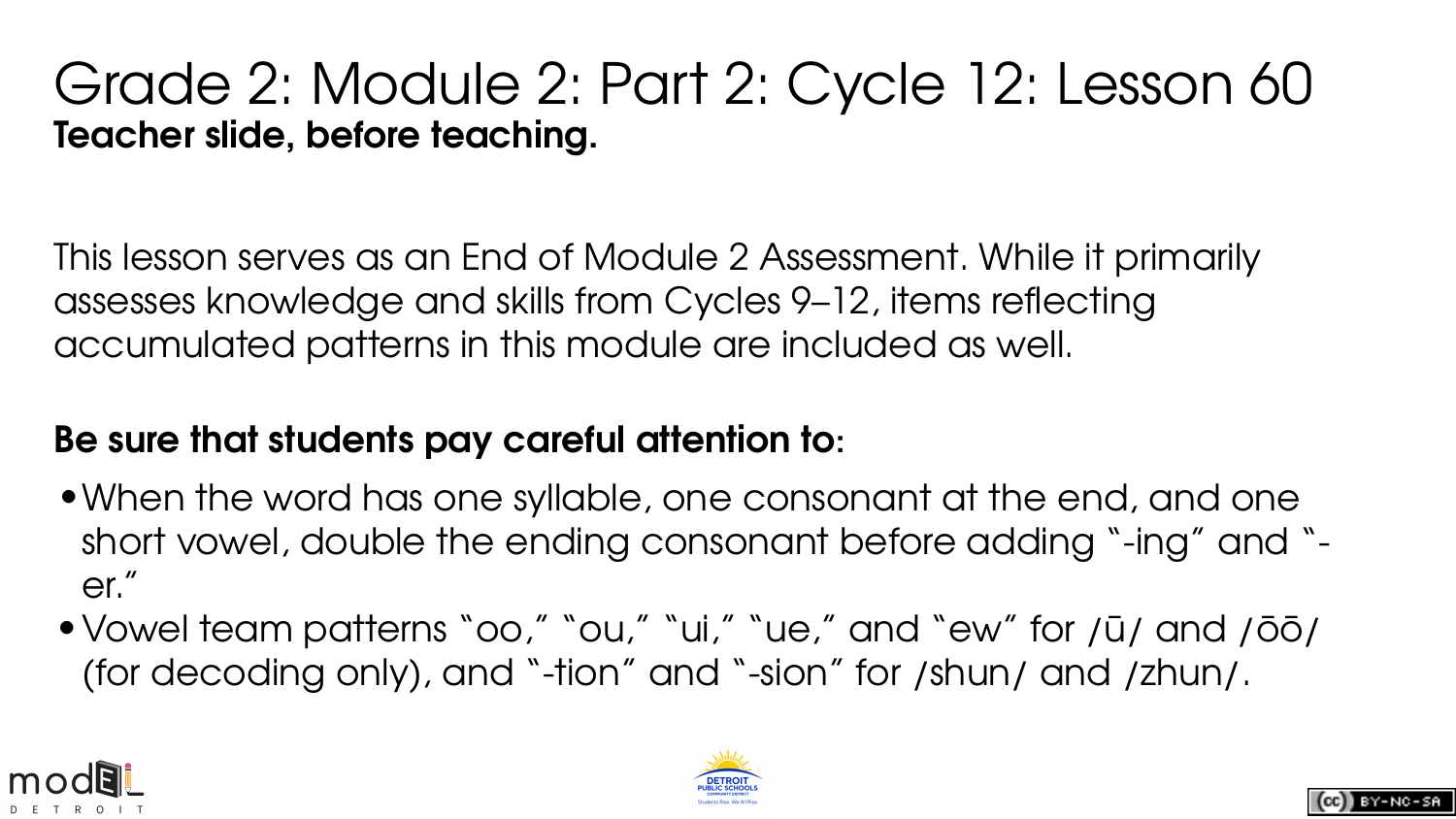

# Grade 2: Module 2: Part 2: Cycle 12: Lesson 60
Teacher slide, before teaching.

This lesson serves as an End of Module 2 Assessment. While it primarily assesses knowledge and skills from Cycles 9–12, items reflecting accumulated patterns in this module are included as well.

Be sure that students pay careful attention to:
When the word has one syllable, one consonant at the end, and one short vowel, double the ending consonant before adding “-ing” and “-er.”
Vowel team patterns “oo,” “ou,” “ui,” “ue,” and “ew” for /ū/ and /ōō/ (for decoding only), and “-tion” and “-sion” for /shun/ and /zhun/.